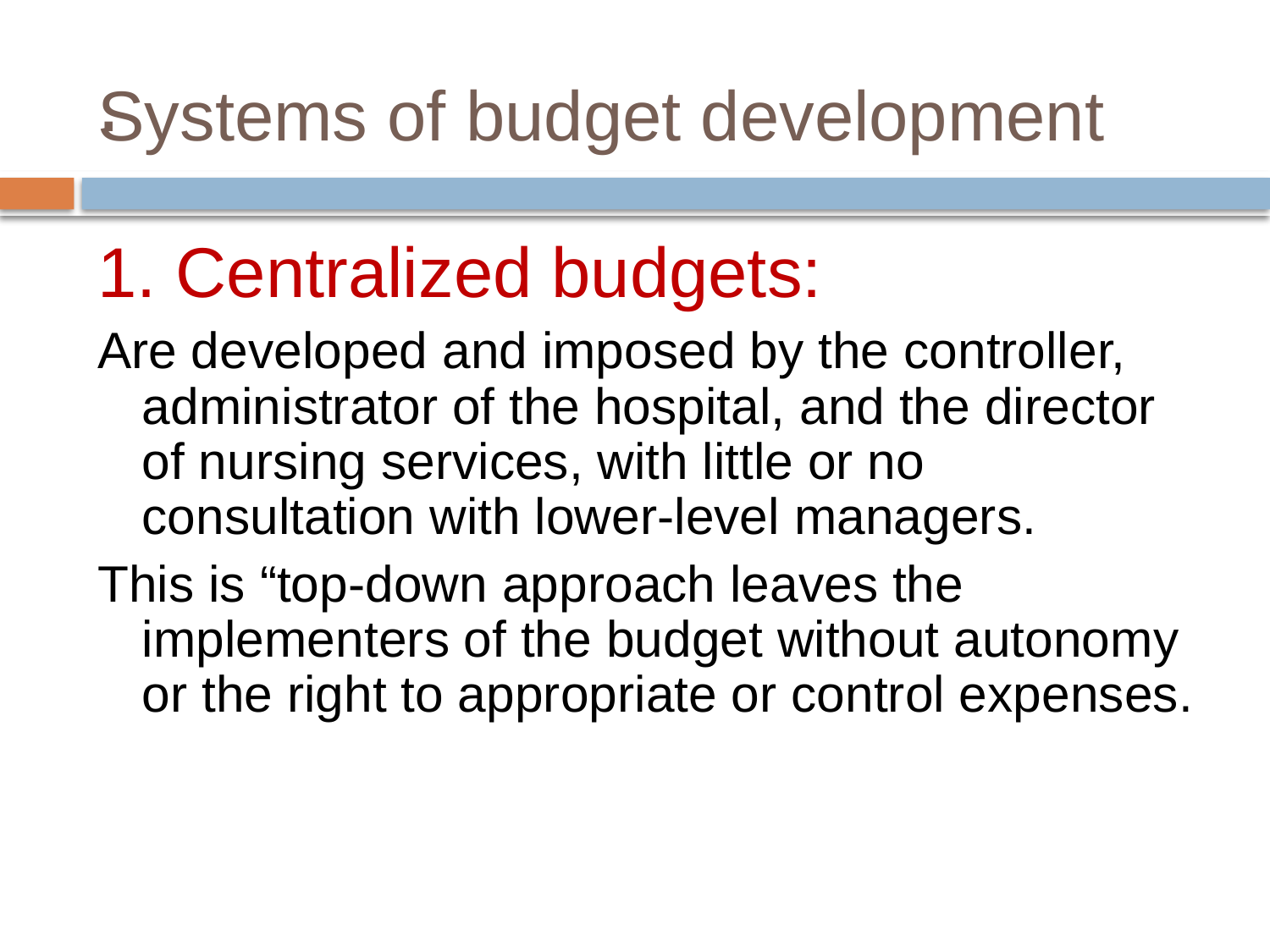

# .
Systems of budget development

1. Centralized budgets:
Are developed and imposed by the controller, administrator of the hospital, and the director of nursing services, with little or no consultation with lower-level managers.
This is “top-down approach leaves the implementers of the budget without autonomy or the right to appropriate or control expenses.